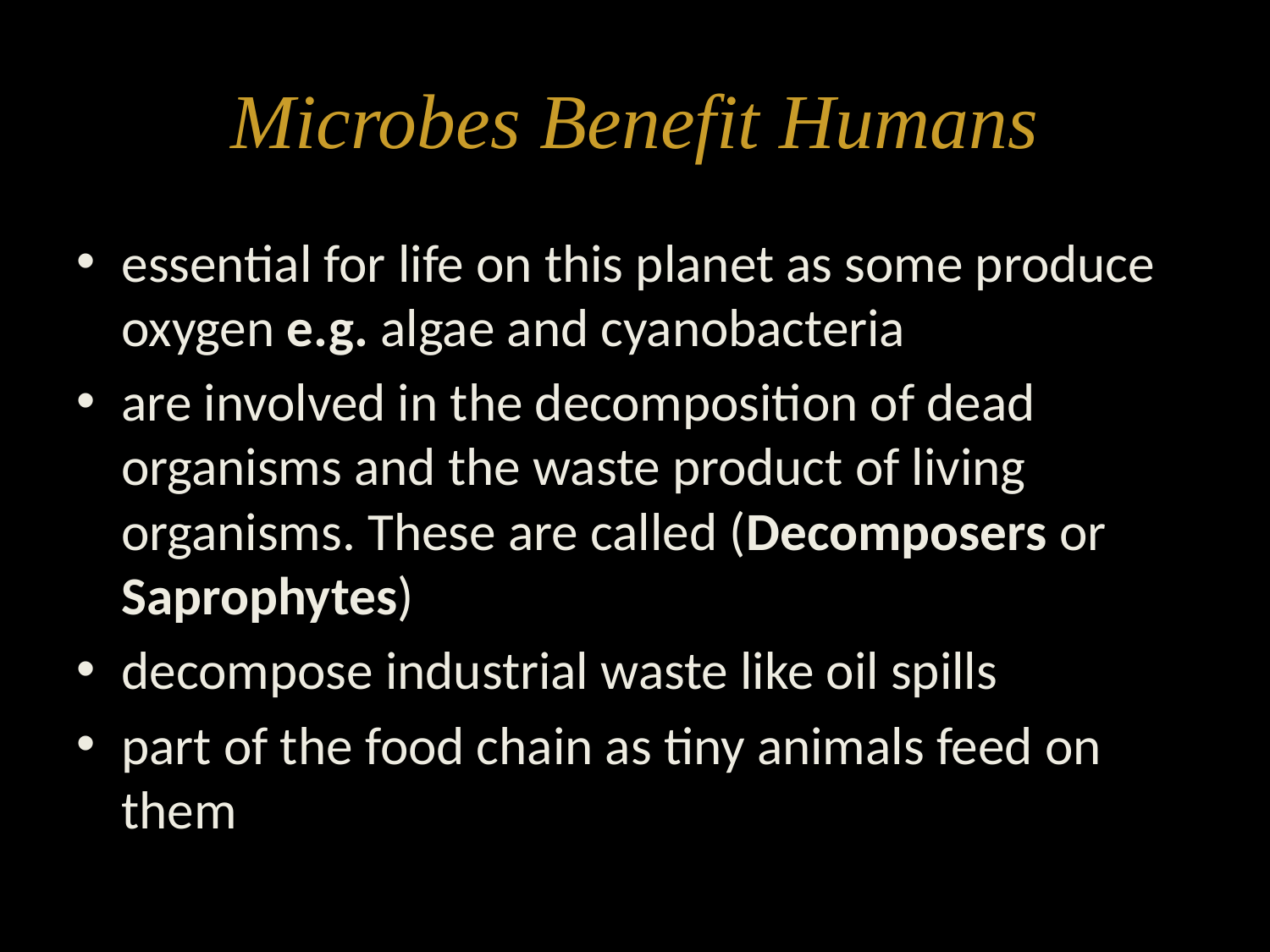

# Microbes Benefit Humans
essential for life on this planet as some produce oxygen e.g. algae and cyanobacteria
are involved in the decomposition of dead organisms and the waste product of living organisms. These are called (Decomposers or Saprophytes)
decompose industrial waste like oil spills
part of the food chain as tiny animals feed on them